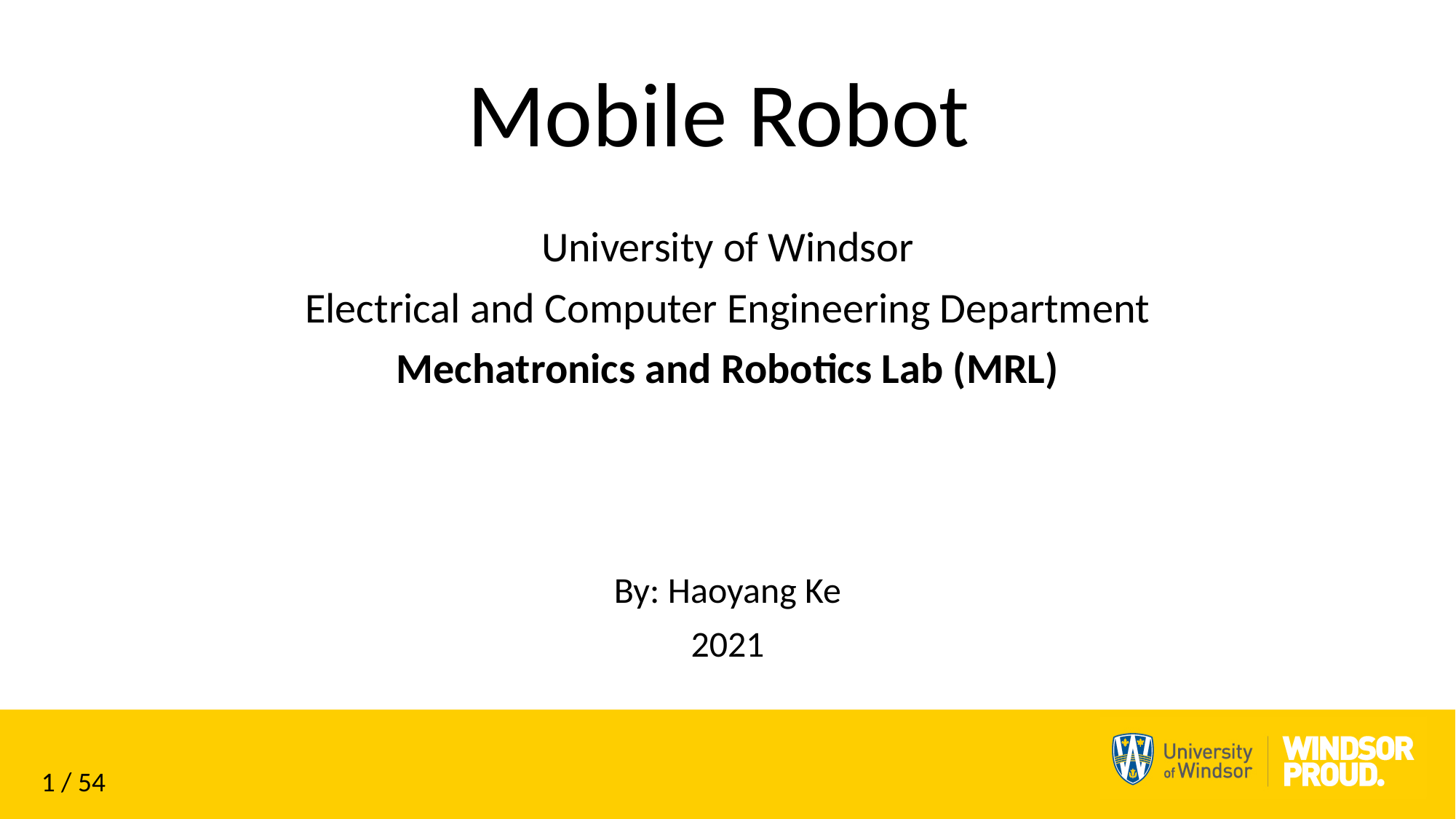

# Mobile Robot
University of Windsor
Electrical and Computer Engineering Department
Mechatronics and Robotics Lab (MRL)

By: Haoyang Ke
2021
1